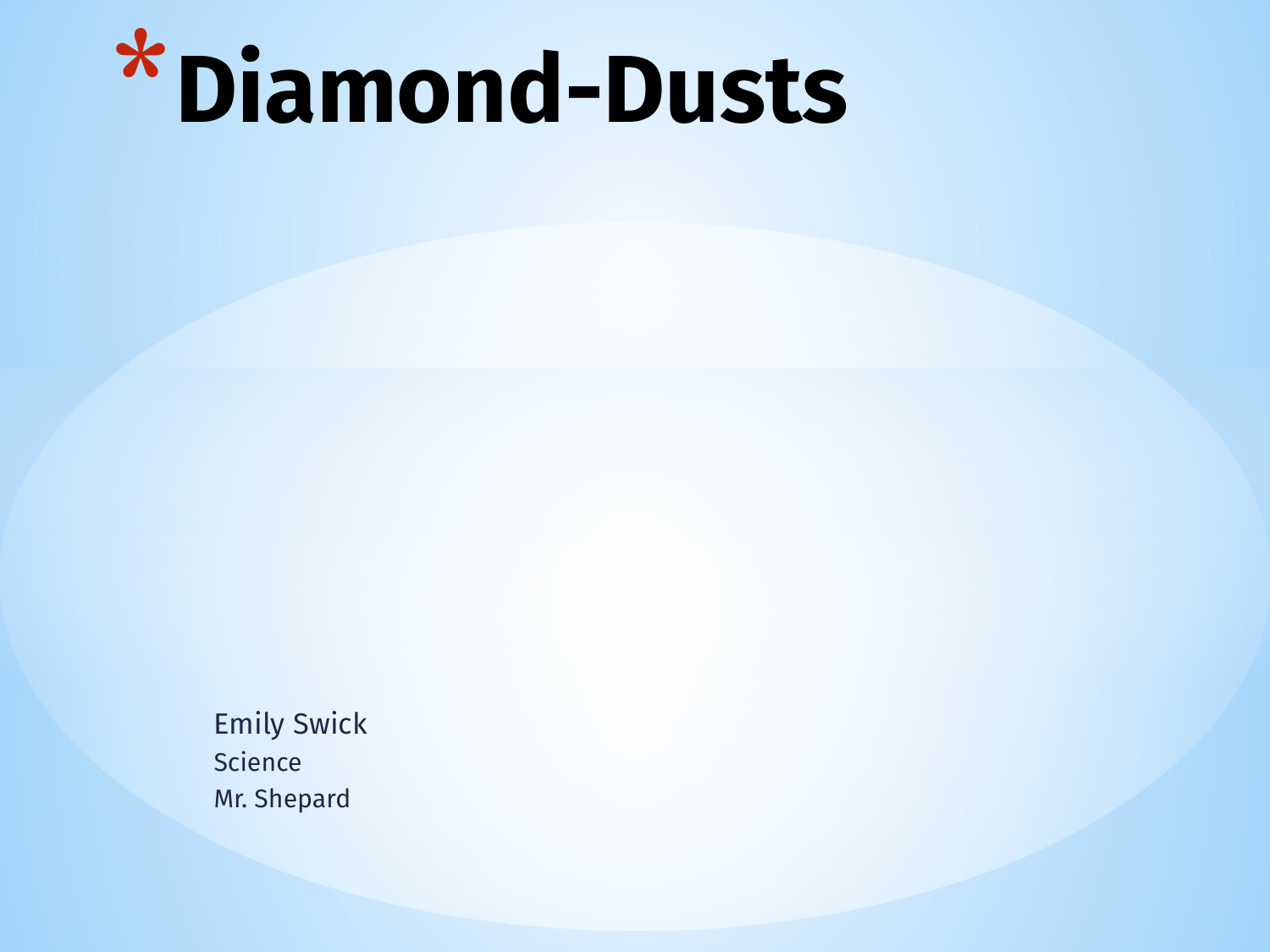

# Diamond-Dusts
Emily Swick
Science
Mr. Shepard